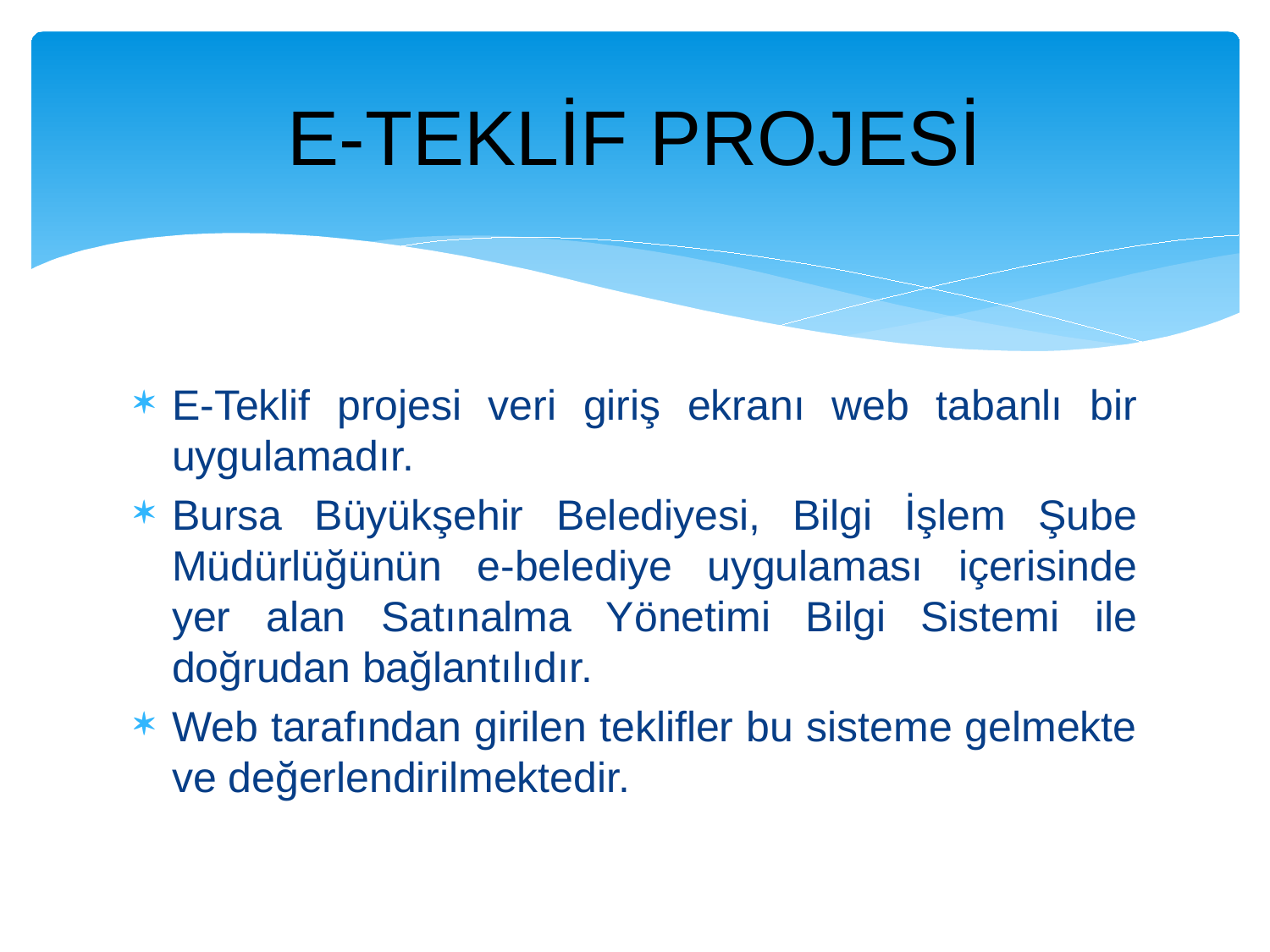

# E-TEKLİF PROJESİ
E-Teklif projesi veri giriş ekranı web tabanlı bir uygulamadır.
Bursa Büyükşehir Belediyesi, Bilgi İşlem Şube Müdürlüğünün e-belediye uygulaması içerisinde yer alan Satınalma Yönetimi Bilgi Sistemi ile doğrudan bağlantılıdır.
Web tarafından girilen teklifler bu sisteme gelmekte ve değerlendirilmektedir.